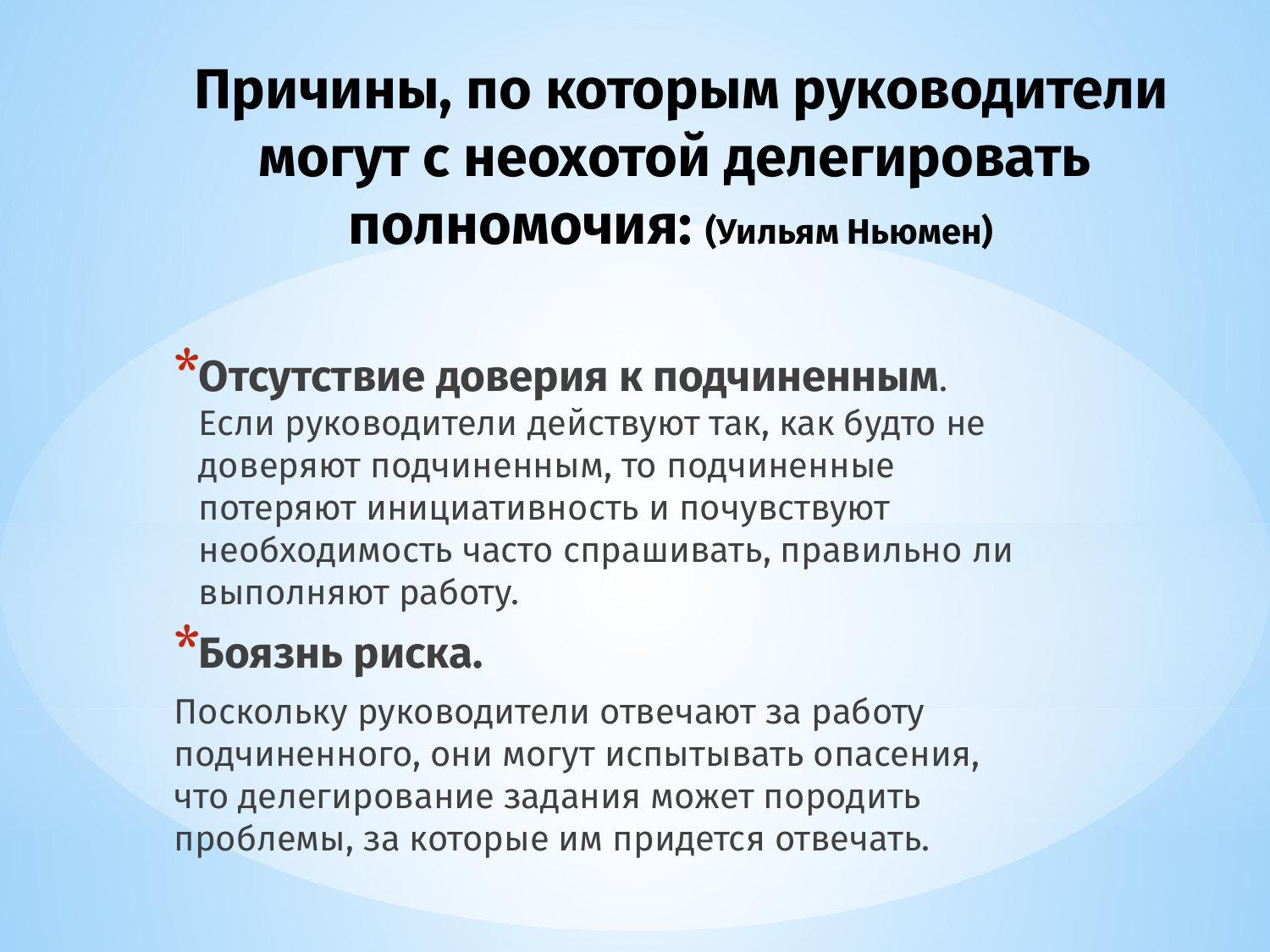

# Причины, по которым руководители могут с неохотой делегировать полномочия: (Уильям Ньюмен)

Отсутствие доверия к подчиненным. Если руководители действуют так, как будто не доверяют подчиненным, то подчиненные потеряют инициативность и почувствуют необходимость часто спрашивать, правильно ли выполняют работу.
Боязнь риска.
Поскольку руководители отвечают за работу подчиненного, они могут испытывать опасения, что делегирование задания может породить проблемы, за которые им придется отвечать.